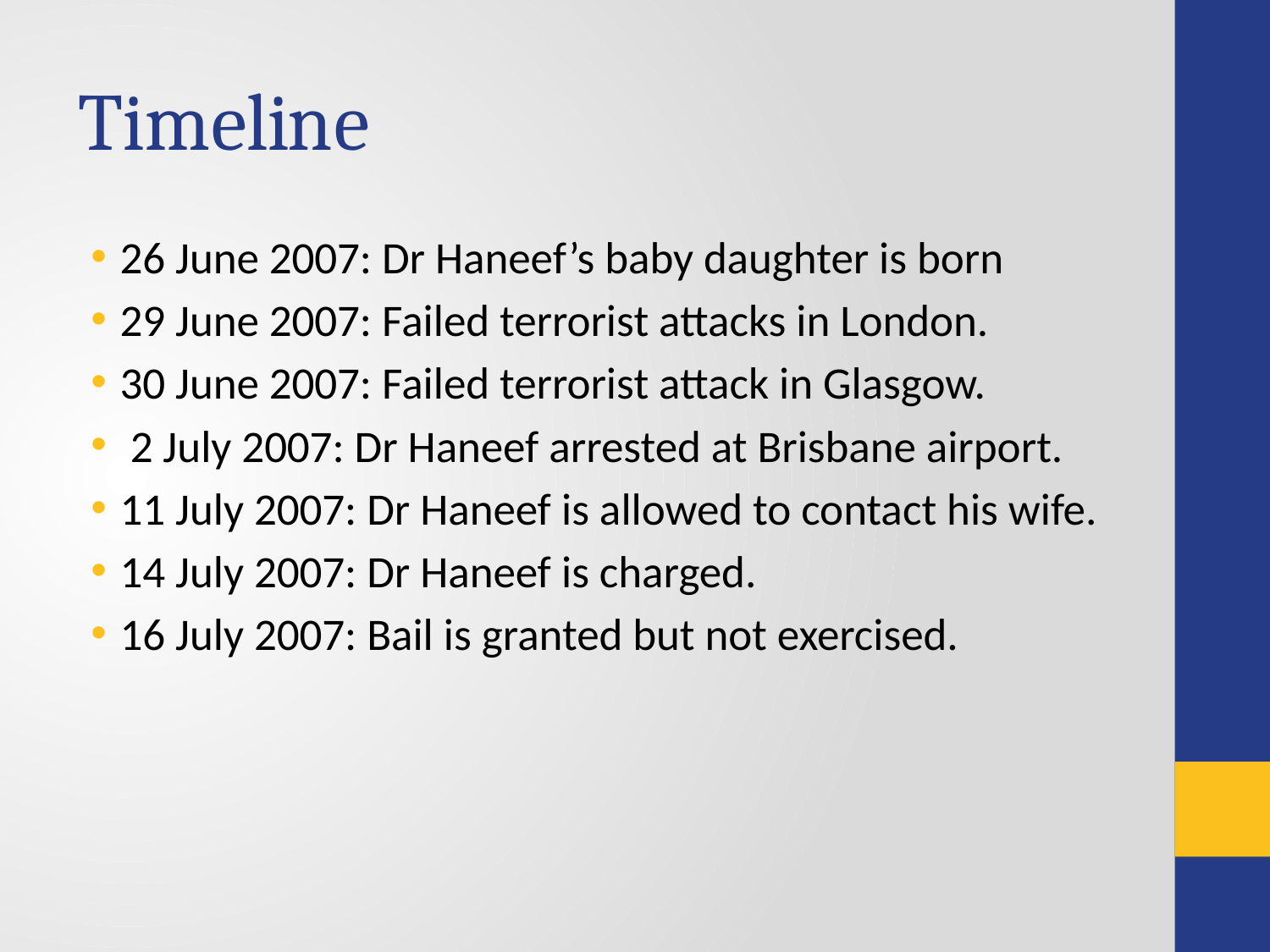

# Timeline
26 June 2007: Dr Haneef’s baby daughter is born
29 June 2007: Failed terrorist attacks in London.
30 June 2007: Failed terrorist attack in Glasgow.
 2 July 2007: Dr Haneef arrested at Brisbane airport.
11 July 2007: Dr Haneef is allowed to contact his wife.
14 July 2007: Dr Haneef is charged.
16 July 2007: Bail is granted but not exercised.